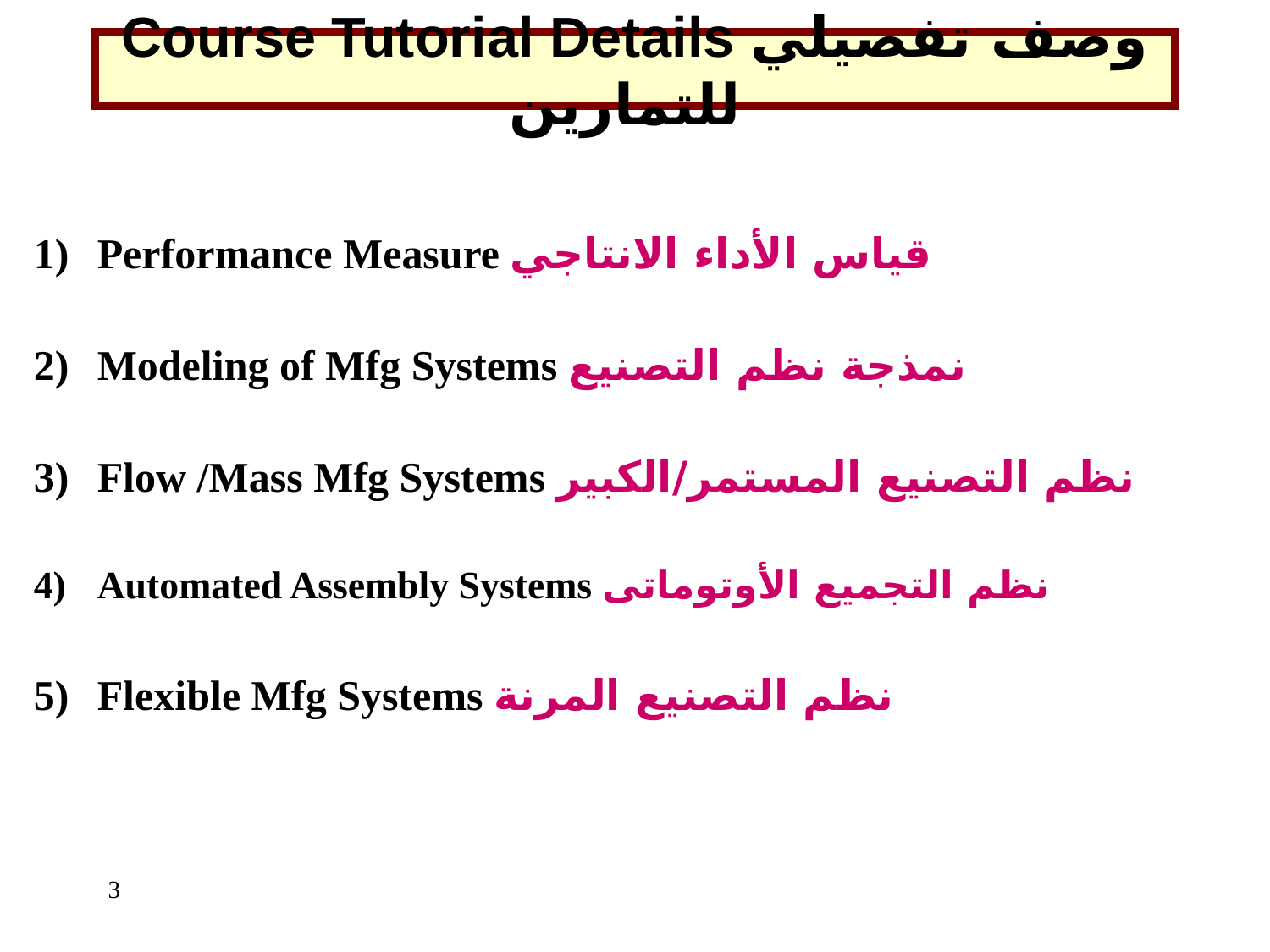

Course Tutorial Details وصف تفصيلي للتمارين
Performance Measure قياس الأداء الانتاجي

Modeling of Mfg Systems نمذجة نظم التصنيع

Flow /Mass Mfg Systems نظم التصنيع المستمر/الكبير

Automated Assembly Systems نظم التجميع الأوتوماتى

Flexible Mfg Systems نظم التصنيع المرنة
3